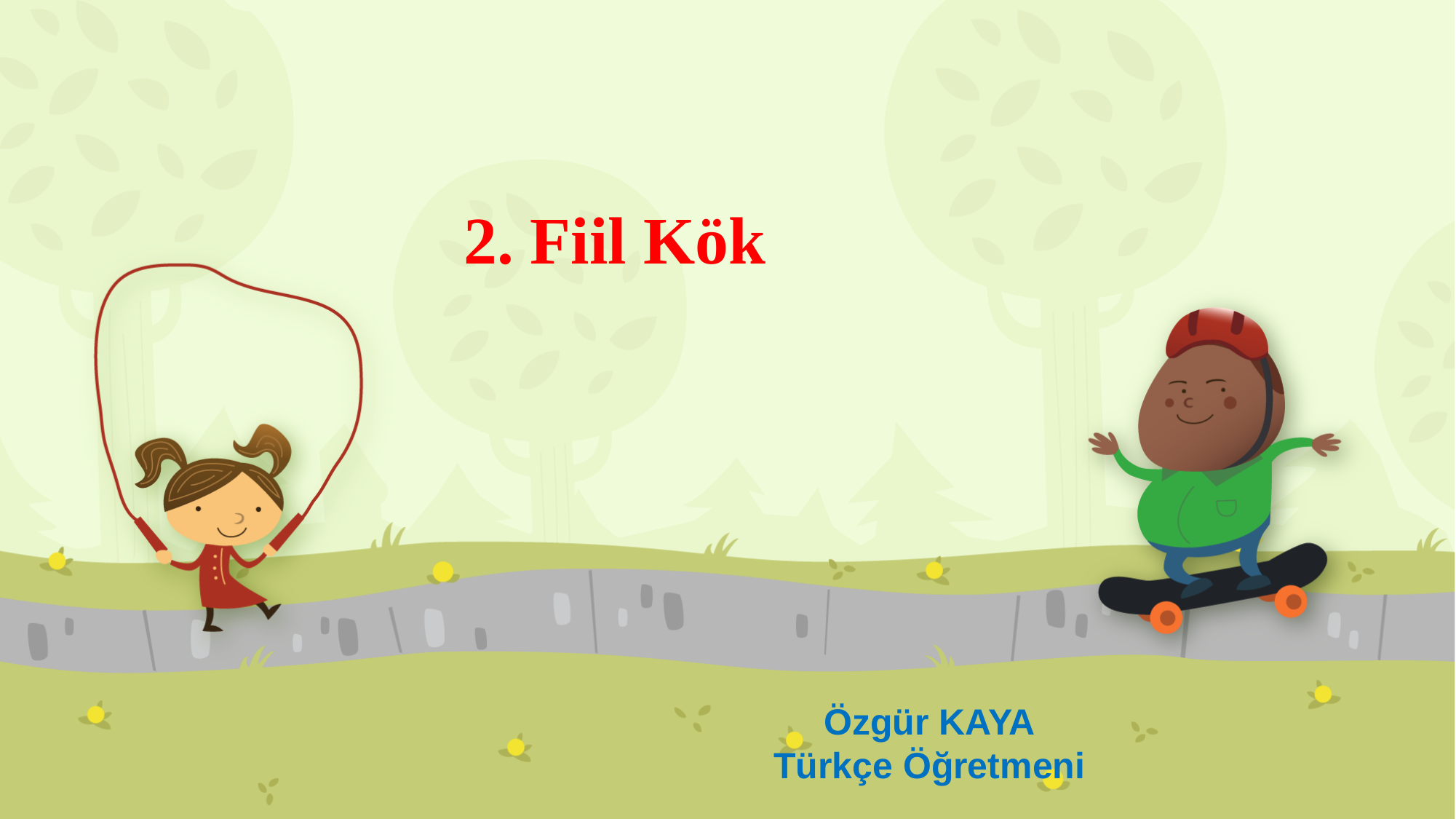

# 2. Fiil Kök
Özgür KAYA
Türkçe Öğretmeni